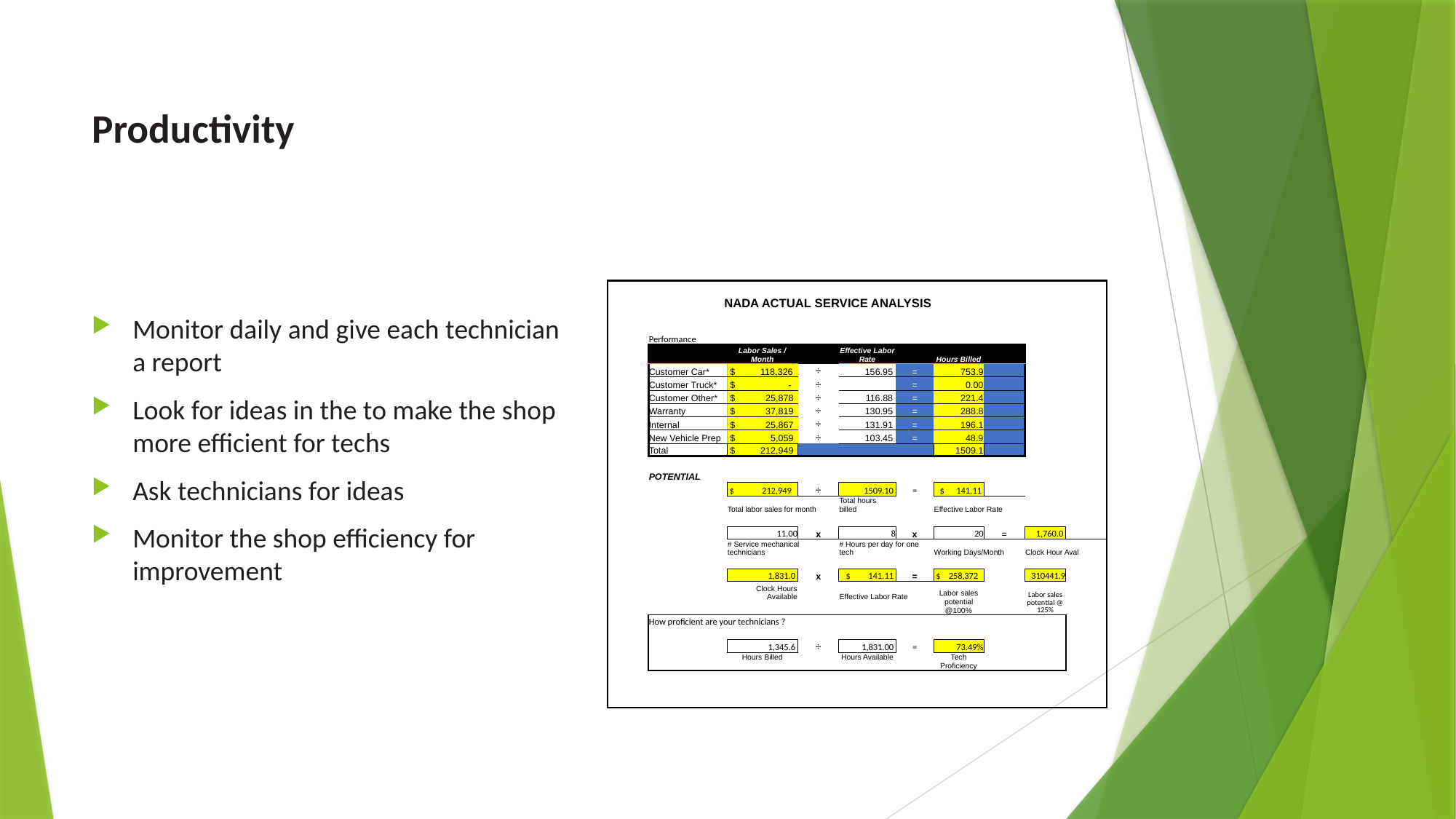

# Productivity

Monitor daily and give each technician a report
Look for ideas in the to make the shop more efficient for techs
Ask technicians for ideas
Monitor the shop efficiency for improvement

|  |  |  |  |  |  |  |  |  |  |
| --- | --- | --- | --- | --- | --- | --- | --- | --- | --- |
|  |  |  |  |  |  |  |  |  |  |
|  | NADA ACTUAL SERVICE ANALYSIS |  |  |  |  |  |  |  |  |
|  | Performance |  |  |  |  |  |  |  |  |
|  |  | Labor Sales / Month |  | Effective Labor Rate |  | Hours Billed |  |  |  |
|  | Customer Car\* | $ 118,326 | ÷ | 156.95 | = | 753.9 |  |  |  |
|  | Customer Truck\* | $ - | ÷ |  | = | 0.00 |  |  |  |
|  | Customer Other\* | $ 25,878 | ÷ | 116.88 | = | 221.4 |  |  |  |
|  | Warranty | $ 37,819 | ÷ | 130.95 | = | 288.8 |  |  |  |
|  | Internal | $ 25,867 | ÷ | 131.91 | = | 196.1 |  |  |  |
|  | New Vehicle Prep | $ 5,059 | ÷ | 103.45 | = | 48.9 |  |  |  |
|  | Total | $ 212,949 |  |  |  | 1509.1 |  |  |  |
|  |  |  |  |  |  |  |  |  |  |
|  | POTENTIAL |  |  |  |  |  |  |  |  |
|  |  | $ 212,949 | ÷ | 1509.10 | = | $ 141.11 |  |  |  |
|  |  | Total labor sales for month |  | Total hours billed |  | Effective Labor Rate |  |  |  |
|  |  |  |  |  |  |  |  |  |  |
|  |  | 11.00 | x | 8 | x | 20 | = | 1,760.0 |  |
|  |  | # Service mechanical technicians |  | # Hours per day for one tech |  | Working Days/Month |  | Clock Hour Aval |  |
|  |  |  |  |  |  |  |  |  |  |
|  |  | 1,831.0 | x | $ 141.11 | = | $ 258,372 |  | 310441.9 |  |
|  |  | Clock Hours Available |  | Effective Labor Rate |  | Labor sales potential @100% |  | Labor sales potential @ 125% |  |
|  |  |  |  |  |  |  |  |  |  |
|  | How proficient are your technicians ? |  |  |  |  |  |  |  |  |
|  |  |  |  |  |  |  |  |  |  |
|  |  | 1,345.6 | ÷ | 1,831.00 | = | 73.49% |  |  |  |
|  |  | Hours Billed |  | Hours Available |  | Tech Proficiency |  |  |  |
|  |  |  |  |  |  |  |  |  |  |
|  |  |  |  |  |  |  |  |  |  |
|  |  |  |  |  |  |  |  |  |  |